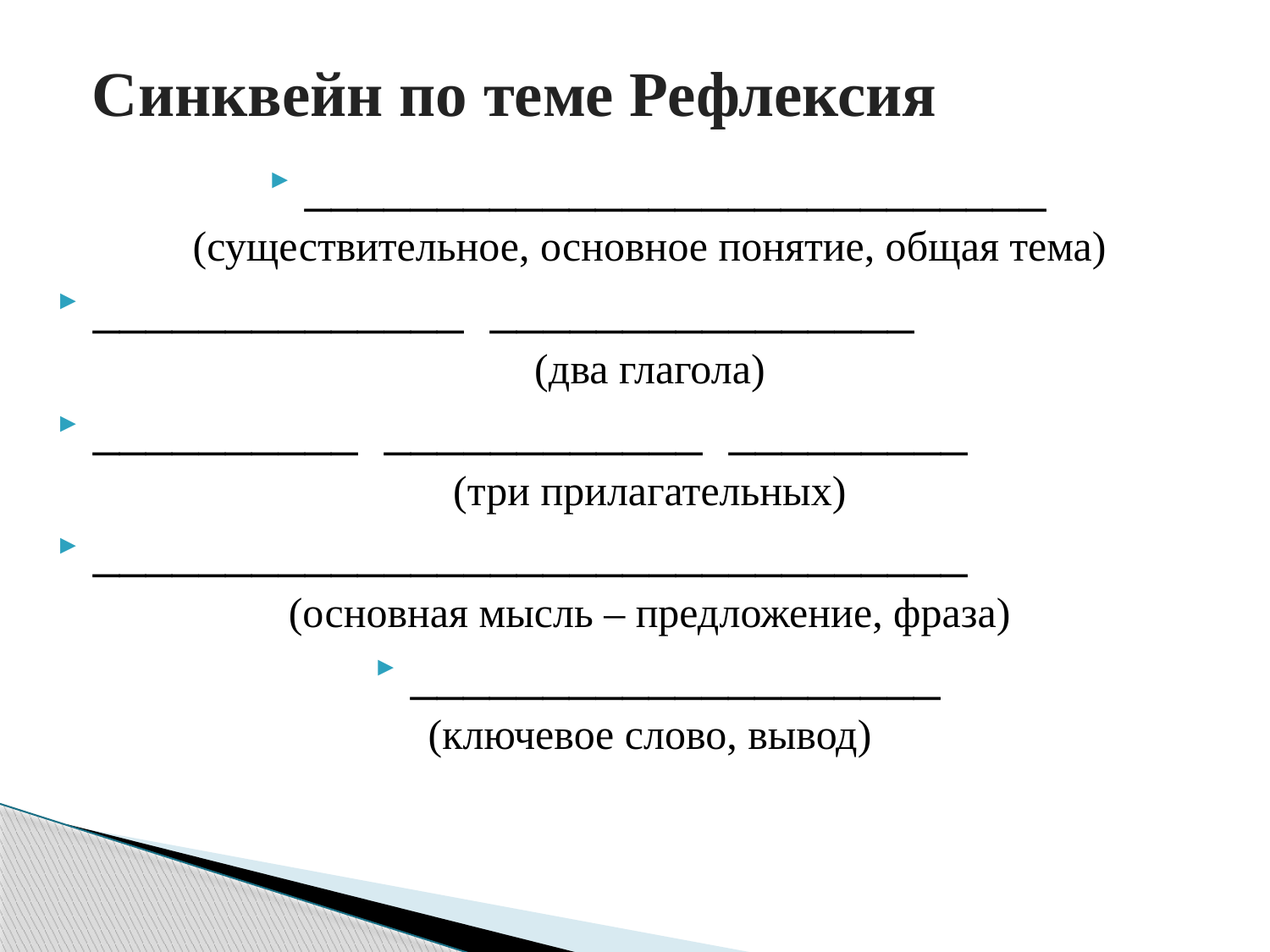

# Синквейн по теме Рефлексия
____________________________
(существительное, основное понятие, общая тема)
______________  ________________
(два глагола)
__________  ____________  _________
(три прилагательных)
_________________________________
(основная мысль – предложение, фраза)
____________________
(ключевое слово, вывод)